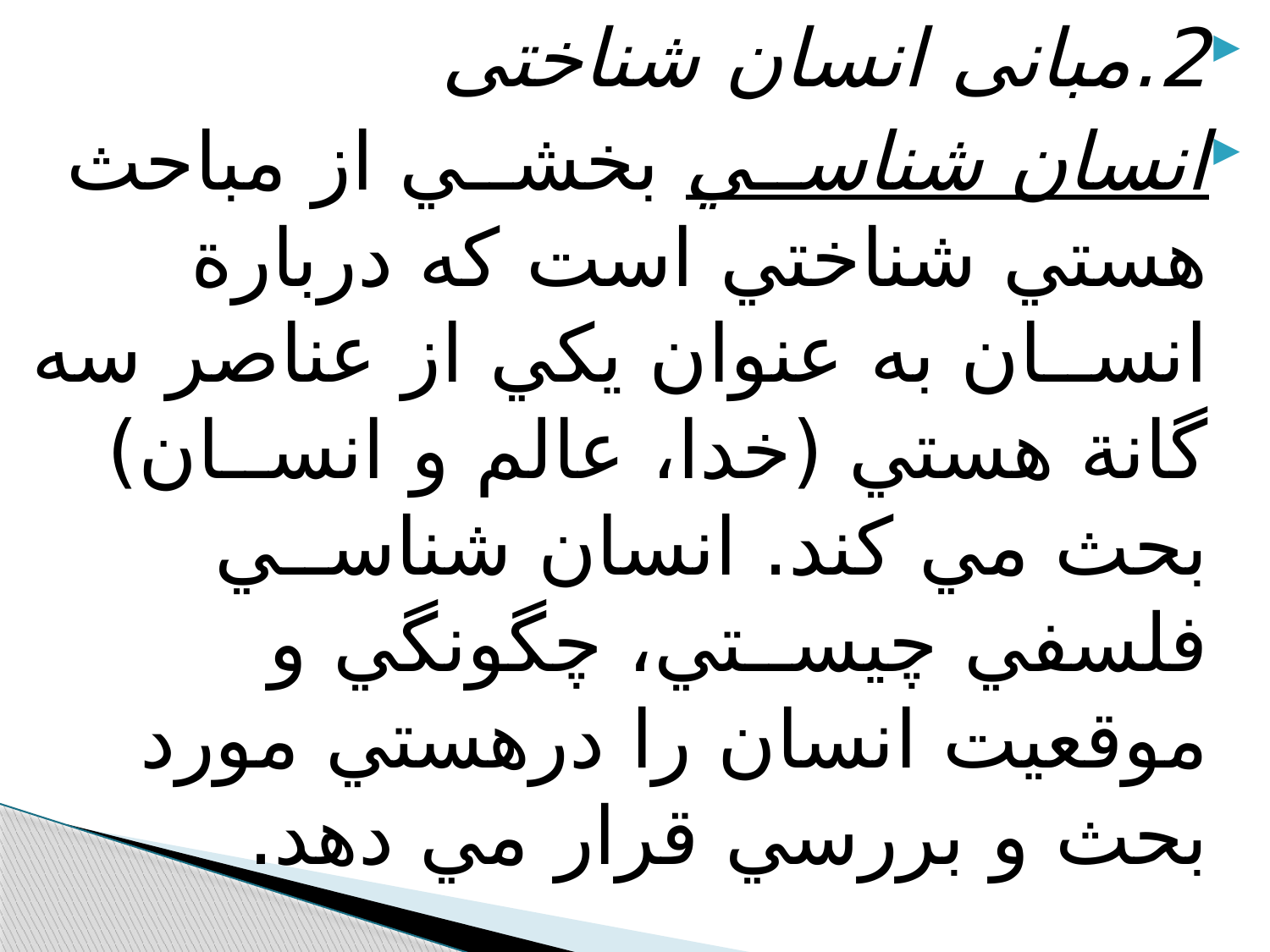

2.مبانی انسان شناختی
انسان شناســي بخشــي از مباحث هستي شناختي است كه دربارة انســان به عنوان يكي از عناصر سه گانة هستي (خدا، عالم و انســان) بحث مي كند. انسان شناســي فلسفي چيســتي، چگونگي و موقعيت انسان را درهستي مورد بحث و بررسي قرار مي دهد.